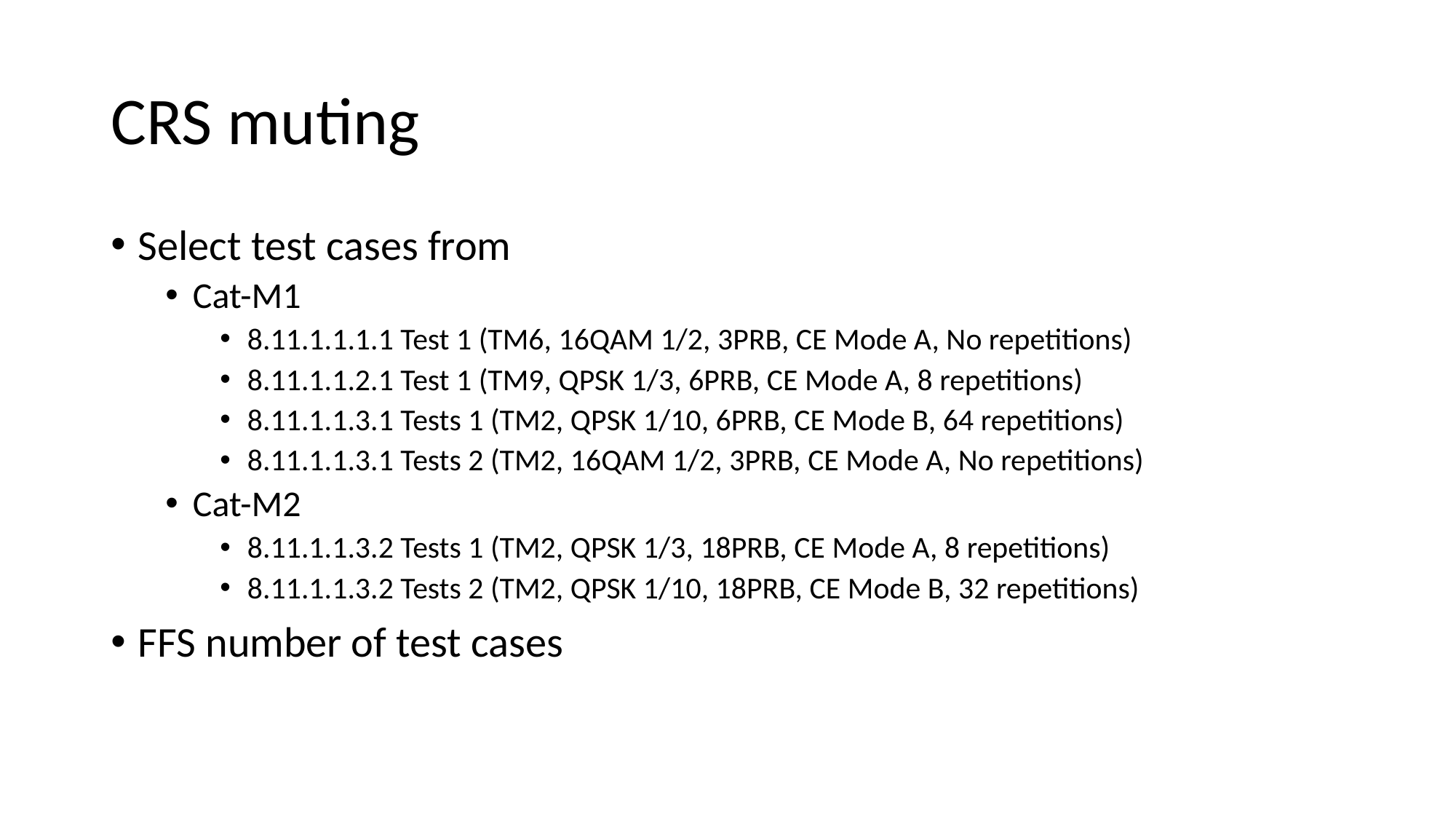

# CRS muting
Select test cases from
Cat-M1
8.11.1.1.1.1 Test 1 (TM6, 16QAM 1/2, 3PRB, CE Mode A, No repetitions)
8.11.1.1.2.1 Test 1 (TM9, QPSK 1/3, 6PRB, CE Mode A, 8 repetitions)
8.11.1.1.3.1 Tests 1 (TM2, QPSK 1/10, 6PRB, CE Mode B, 64 repetitions)
8.11.1.1.3.1 Tests 2 (TM2, 16QAM 1/2, 3PRB, CE Mode A, No repetitions)
Cat-M2
8.11.1.1.3.2 Tests 1 (TM2, QPSK 1/3, 18PRB, CE Mode A, 8 repetitions)
8.11.1.1.3.2 Tests 2 (TM2, QPSK 1/10, 18PRB, CE Mode B, 32 repetitions)
FFS number of test cases